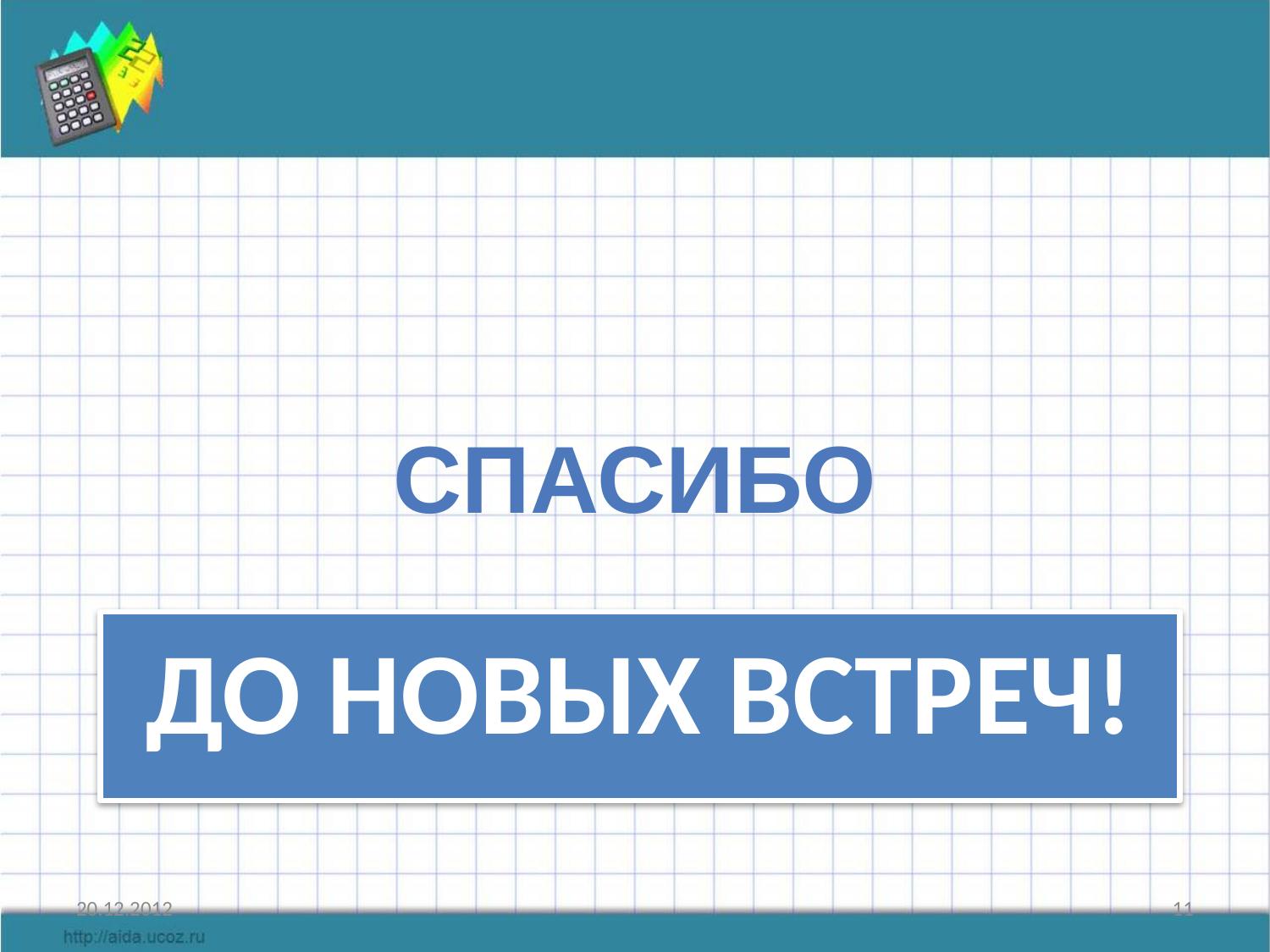

Спасибо
# До новых встреч!
20.12.2012
11